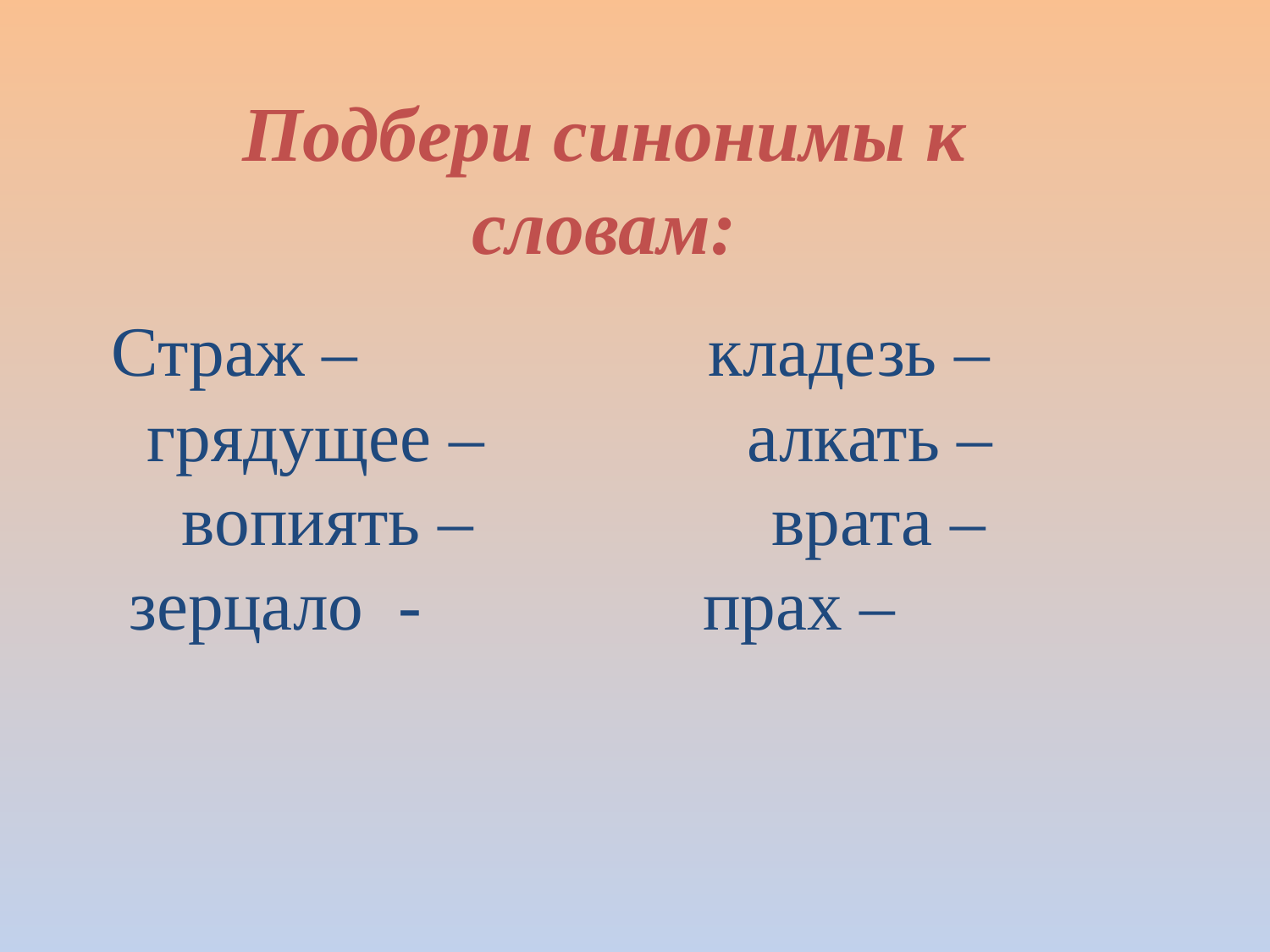

# Подбери синонимы к словам:
Страж –                    кладезь –          грядущее –               алкать –            вопиять –                 врата –
 зерцало  -                прах –